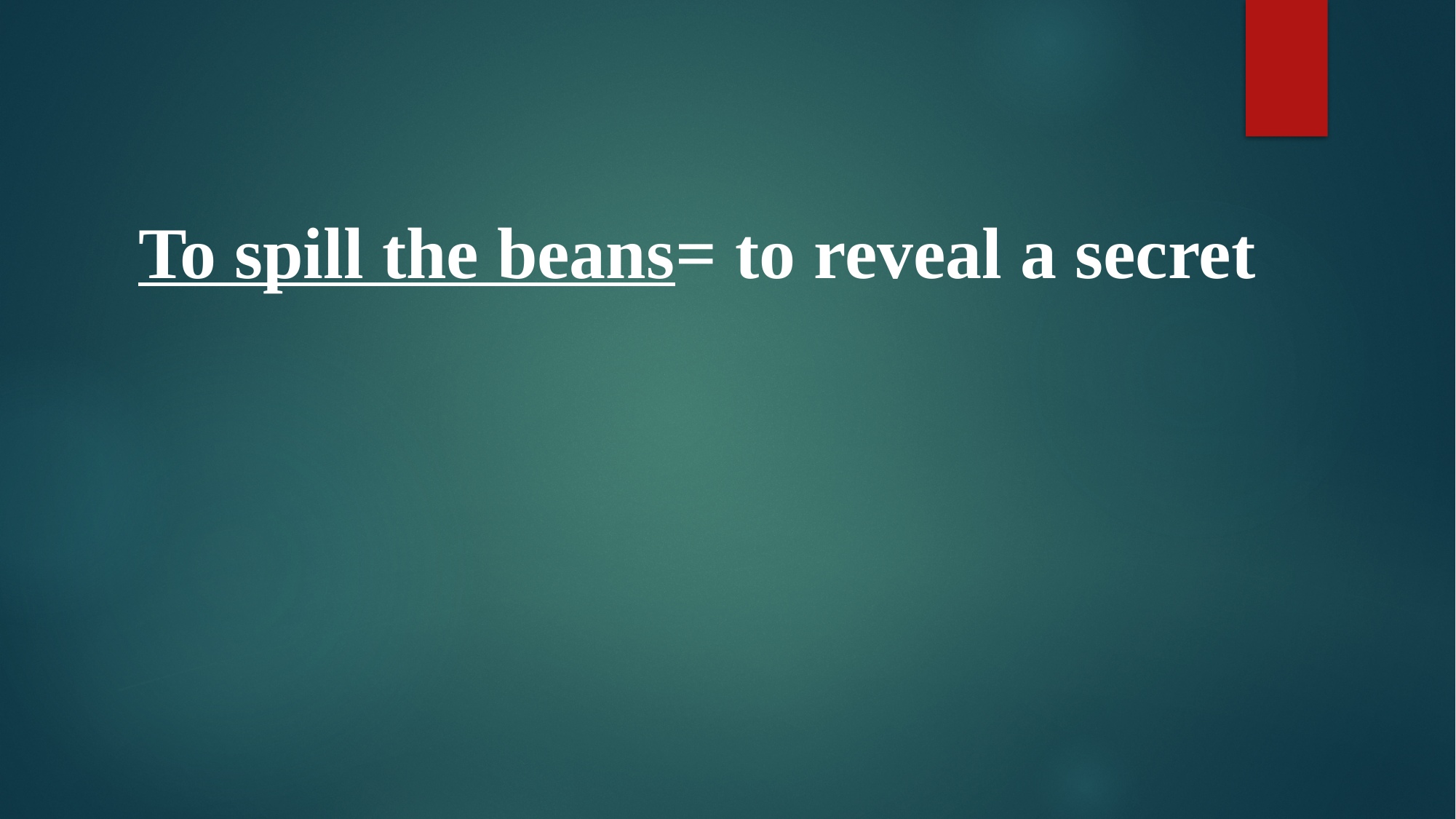

To spill the beans= to reveal a secret